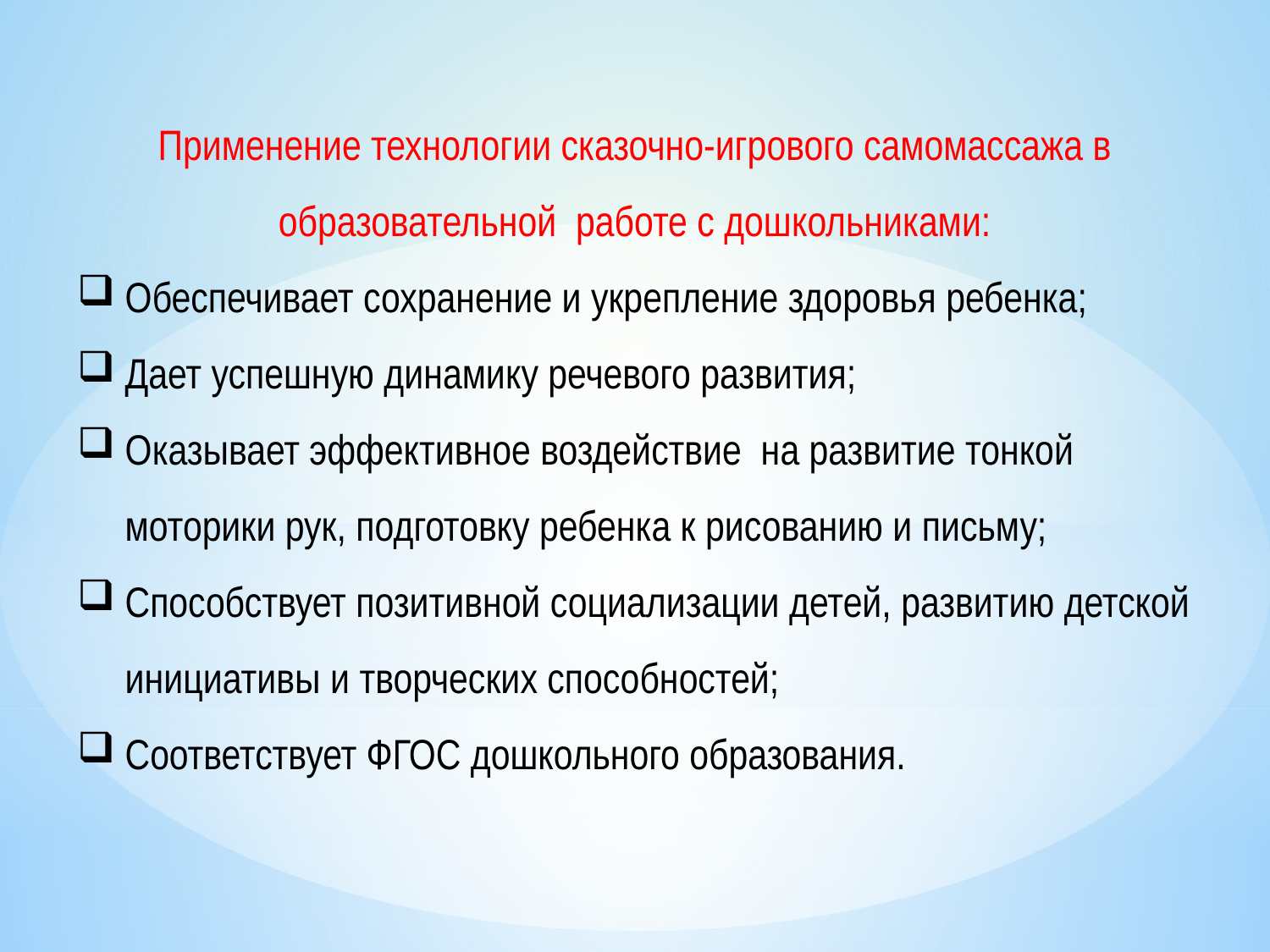

Применение технологии сказочно-игрового самомассажа в образовательной  работе с дошкольниками:
Обеспечивает сохранение и укрепление здоровья ребенка;
Дает успешную динамику речевого развития;
Оказывает эффективное воздействие  на развитие тонкой моторики рук, подготовку ребенка к рисованию и письму;
Способствует позитивной социализации детей, развитию детской инициативы и творческих способностей;
Соответствует ФГОС дошкольного образования.